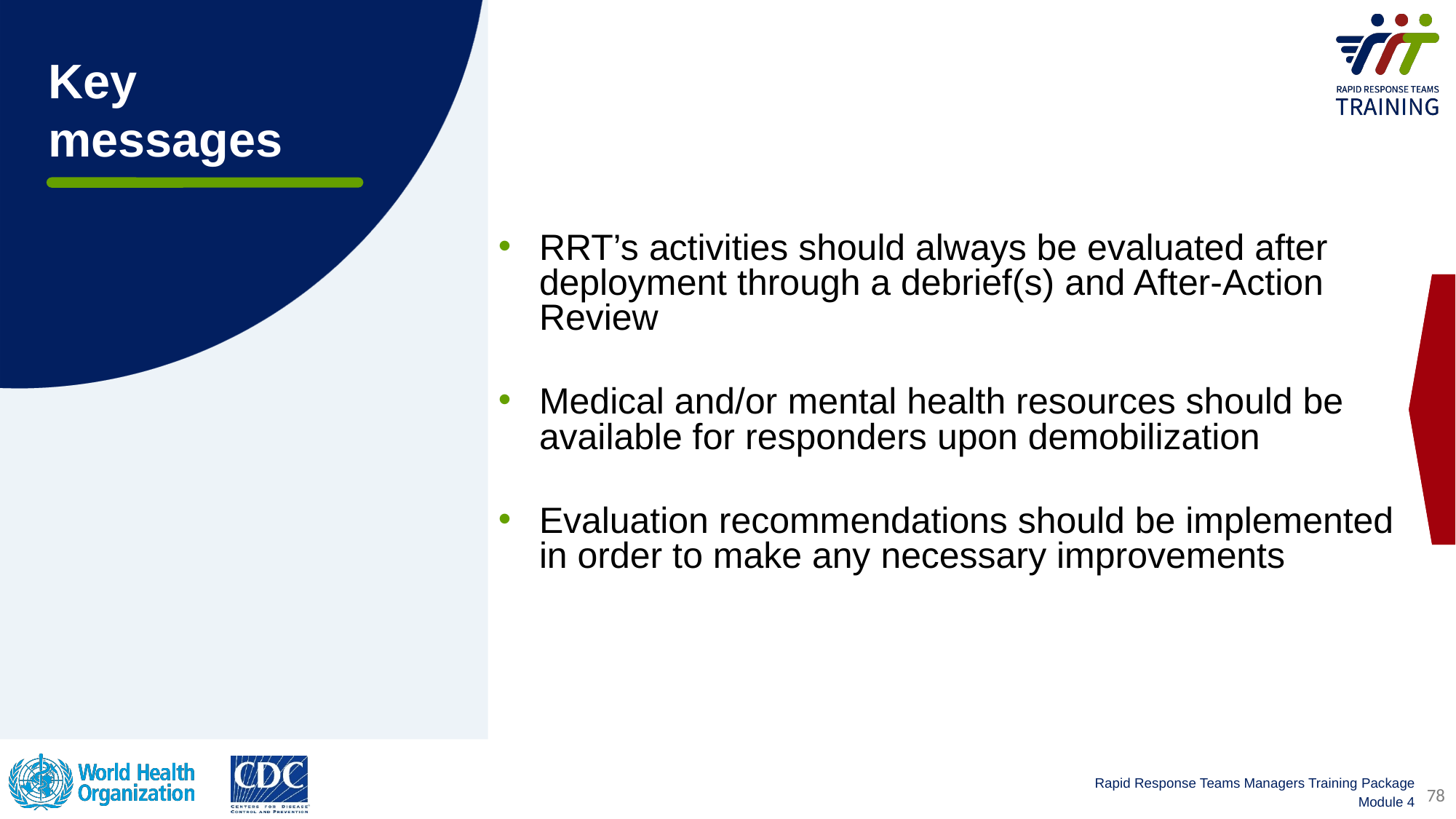

Key messages
RRT’s activities should always be evaluated after deployment through a debrief(s) and After-Action Review

Medical and/or mental health resources should be available for responders upon demobilization

Evaluation recommendations should be implemented in order to make any necessary improvements

78